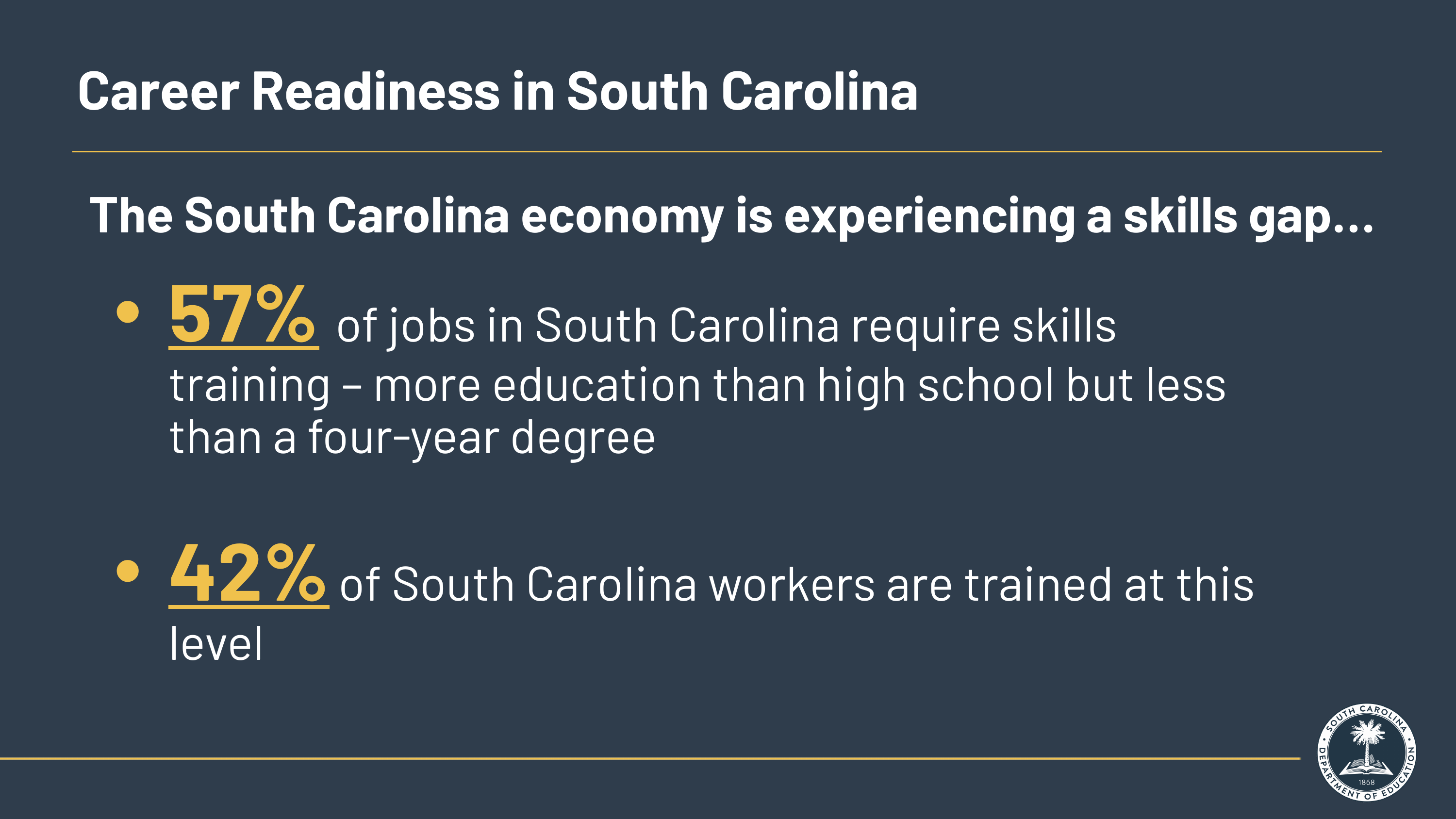

Career Readiness in South Carolina
# The South Carolina economy is experiencing a skills gap…
57% of jobs in South Carolina require skills training – more education than high school but less than a four-year degree
42% of South Carolina workers are trained at this level